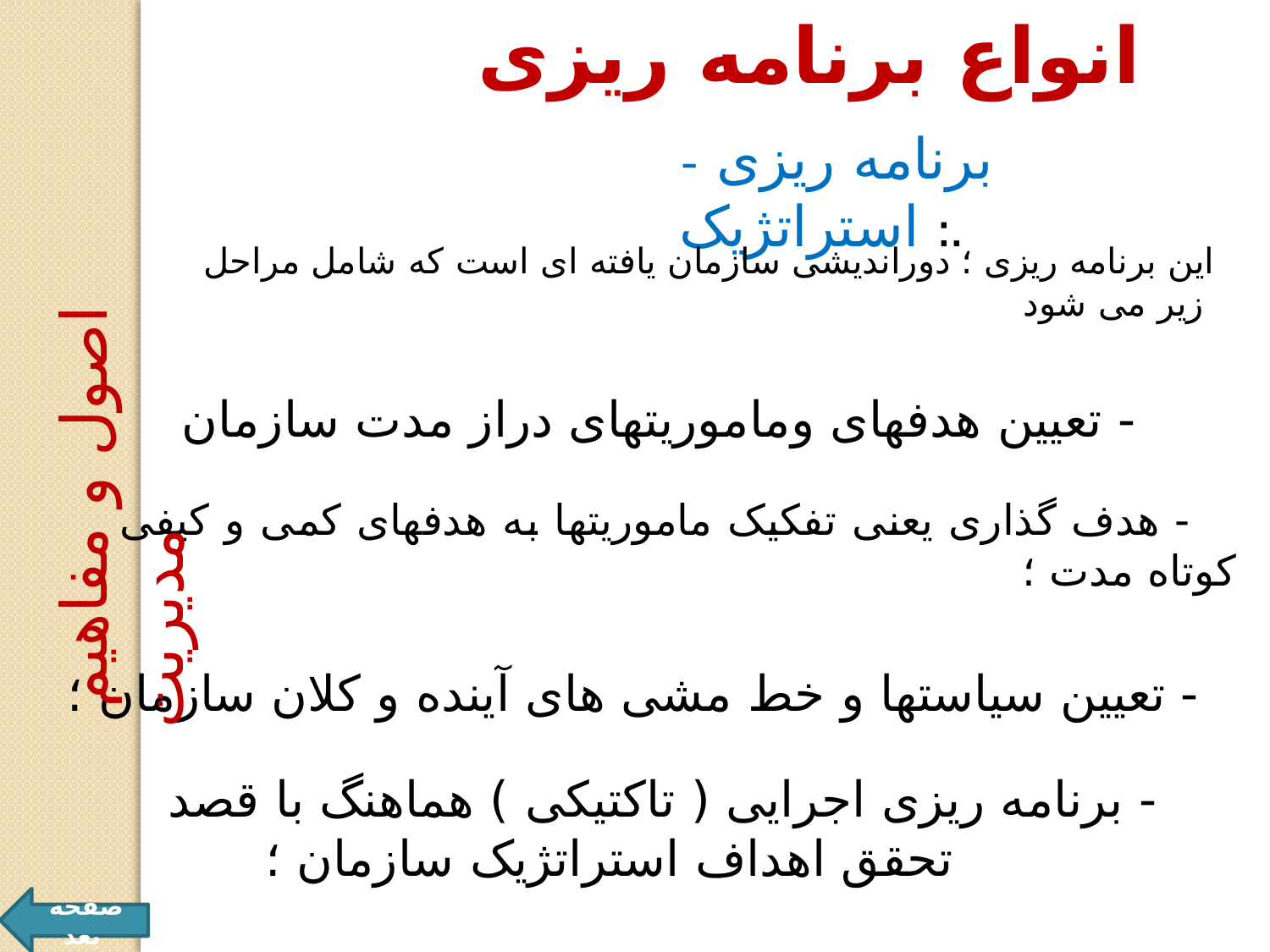

انواع برنامه ریزی
- برنامه ریزی استراتژیک :.
این برنامه ریزی ؛ دوراندیشی سازمان یافته ای است که شامل مراحل زیر می شود
   - تعیین هدفهای وماموریتهای دراز مدت سازمان
اصول و مفاهيم  مديريت
   - هدف گذاری یعنی تفکیک ماموریتها به هدفهای کمی و کیفی کوتاه مدت ؛
 - تعیین سیاستها و خط مشی های آینده و کلان سازمان ؛
 - برنامه ریزی اجرایی ( تاکتیکی ) هماهنگ با قصد
              تحقق اهداف استراتژیک سازمان ؛
صفحه  بعد